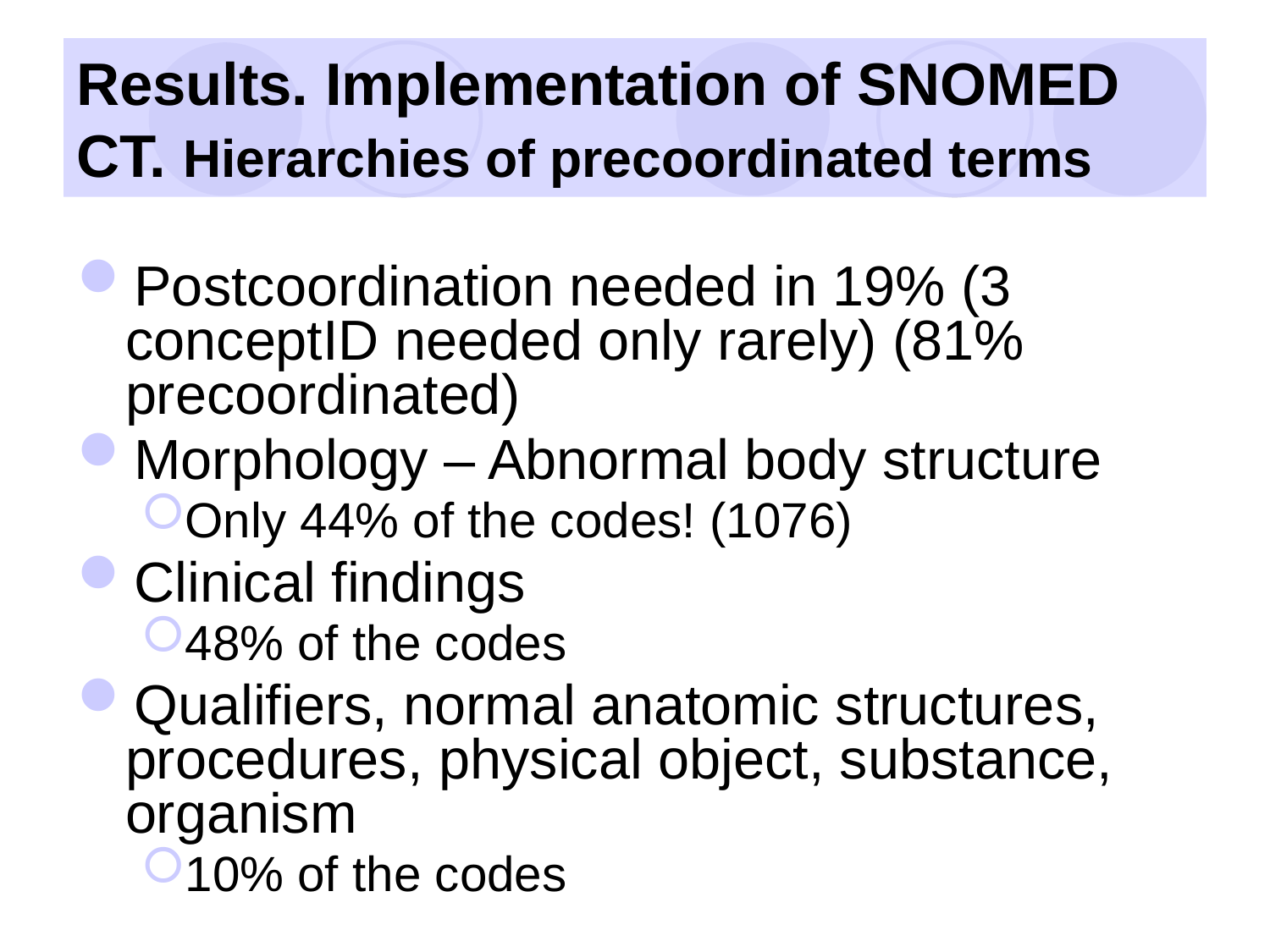

# Results. Implementation of SNOMED CT. Hierarchies of precoordinated terms
Postcoordination needed in 19% (3 conceptID needed only rarely) (81% precoordinated)
Morphology – Abnormal body structure
Only 44% of the codes! (1076)
Clinical findings
48% of the codes
Qualifiers, normal anatomic structures, procedures, physical object, substance,  organism
10% of the codes